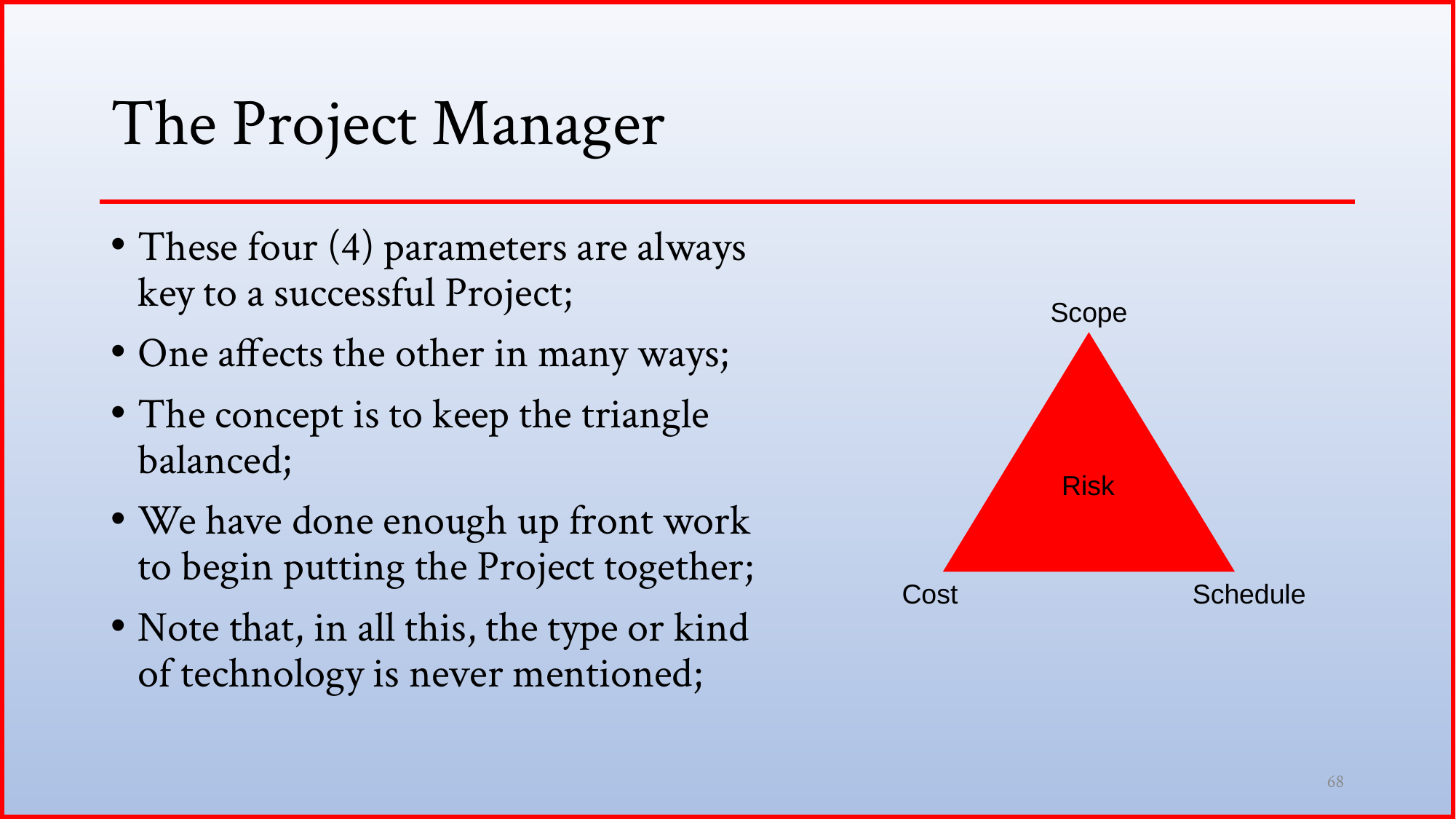

# The Project Manager
These four (4) parameters are always key to a successful Project;
One affects the other in many ways;
The concept is to keep the triangle balanced;
We have done enough up front work to begin putting the Project together;
Note that, in all this, the type or kind of technology is never mentioned;

Scope

Risk
Cost
Schedule
68